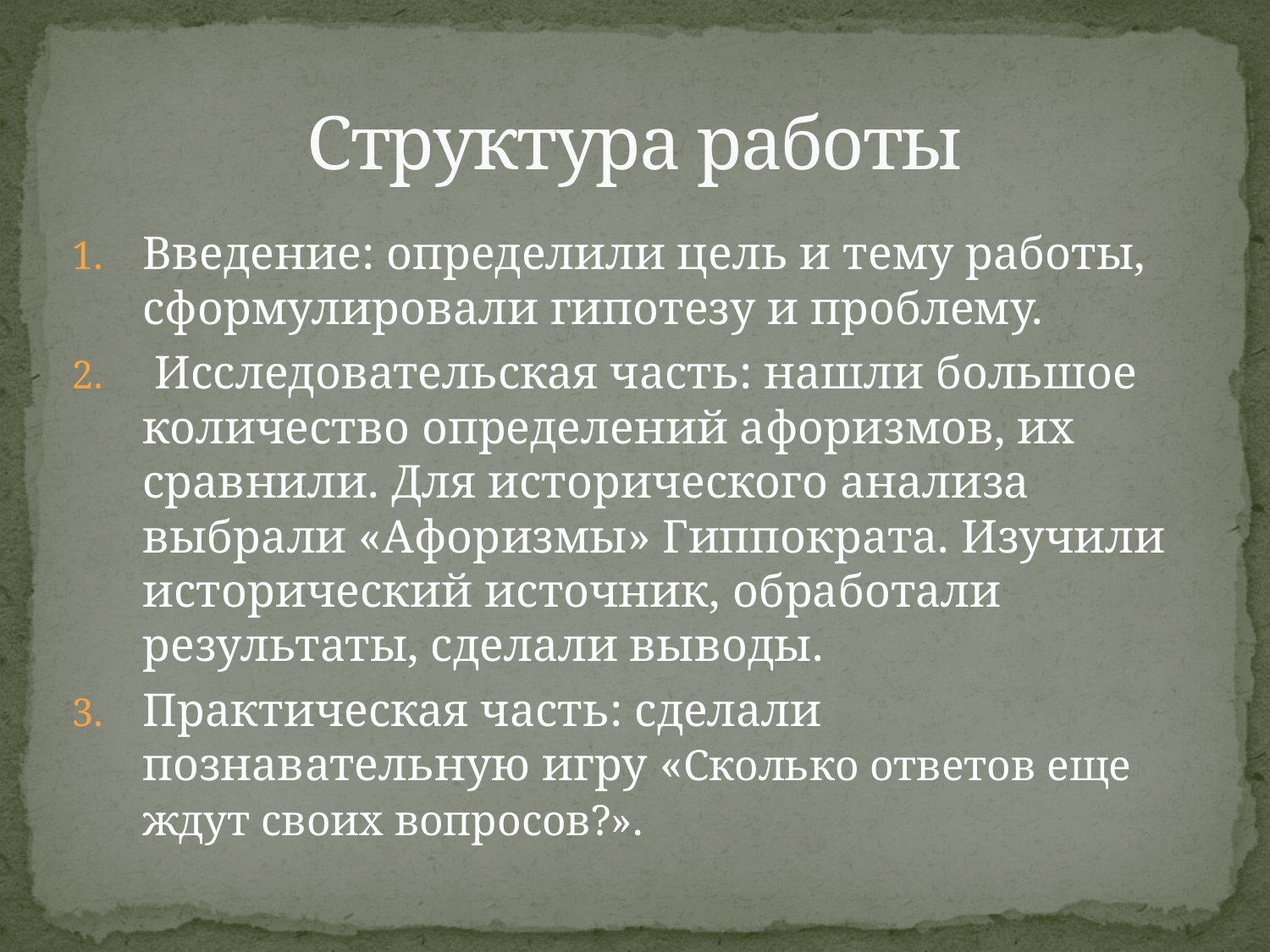

# Структура работы
Введение: определили цель и тему работы, сформулировали гипотезу и проблему.
 Исследовательская часть: нашли большое количество определений афоризмов, их сравнили. Для исторического анализа выбрали «Афоризмы» Гиппократа. Изучили исторический источник, обработали результаты, сделали выводы.
Практическая часть: сделали познавательную игру «Сколько ответов еще ждут своих вопросов?».